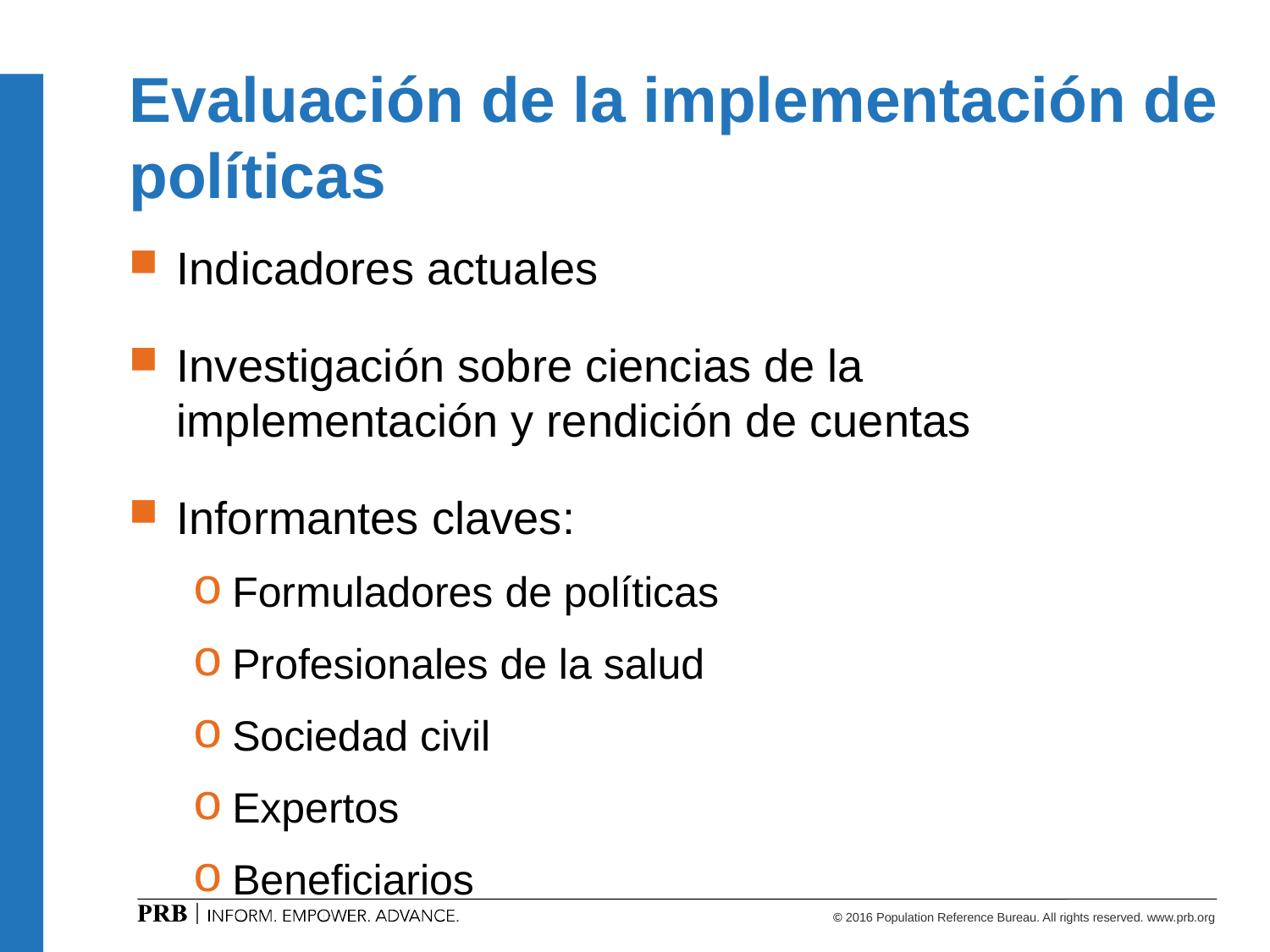

# Evaluación de la implementación de políticas
Indicadores actuales
Investigación sobre ciencias de la implementación y rendición de cuentas
Informantes claves:
Formuladores de políticas
Profesionales de la salud
Sociedad civil
Expertos
Beneficiarios